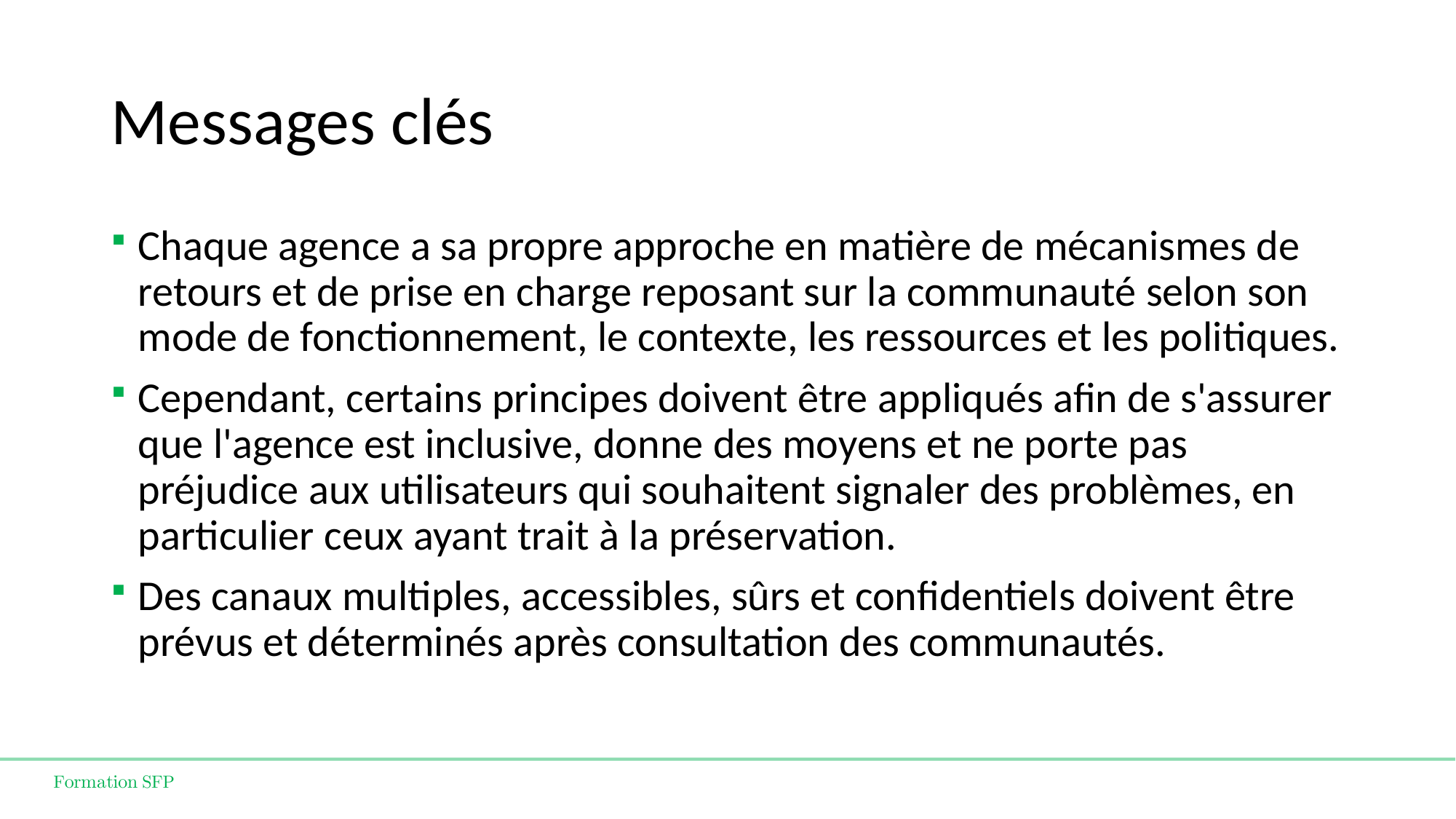

# Messages clés
Chaque agence a sa propre approche en matière de mécanismes de retours et de prise en charge reposant sur la communauté selon son mode de fonctionnement, le contexte, les ressources et les politiques.
Cependant, certains principes doivent être appliqués afin de s'assurer que l'agence est inclusive, donne des moyens et ne porte pas préjudice aux utilisateurs qui souhaitent signaler des problèmes, en particulier ceux ayant trait à la préservation.
Des canaux multiples, accessibles, sûrs et confidentiels doivent être prévus et déterminés après consultation des communautés.
Formation SFP